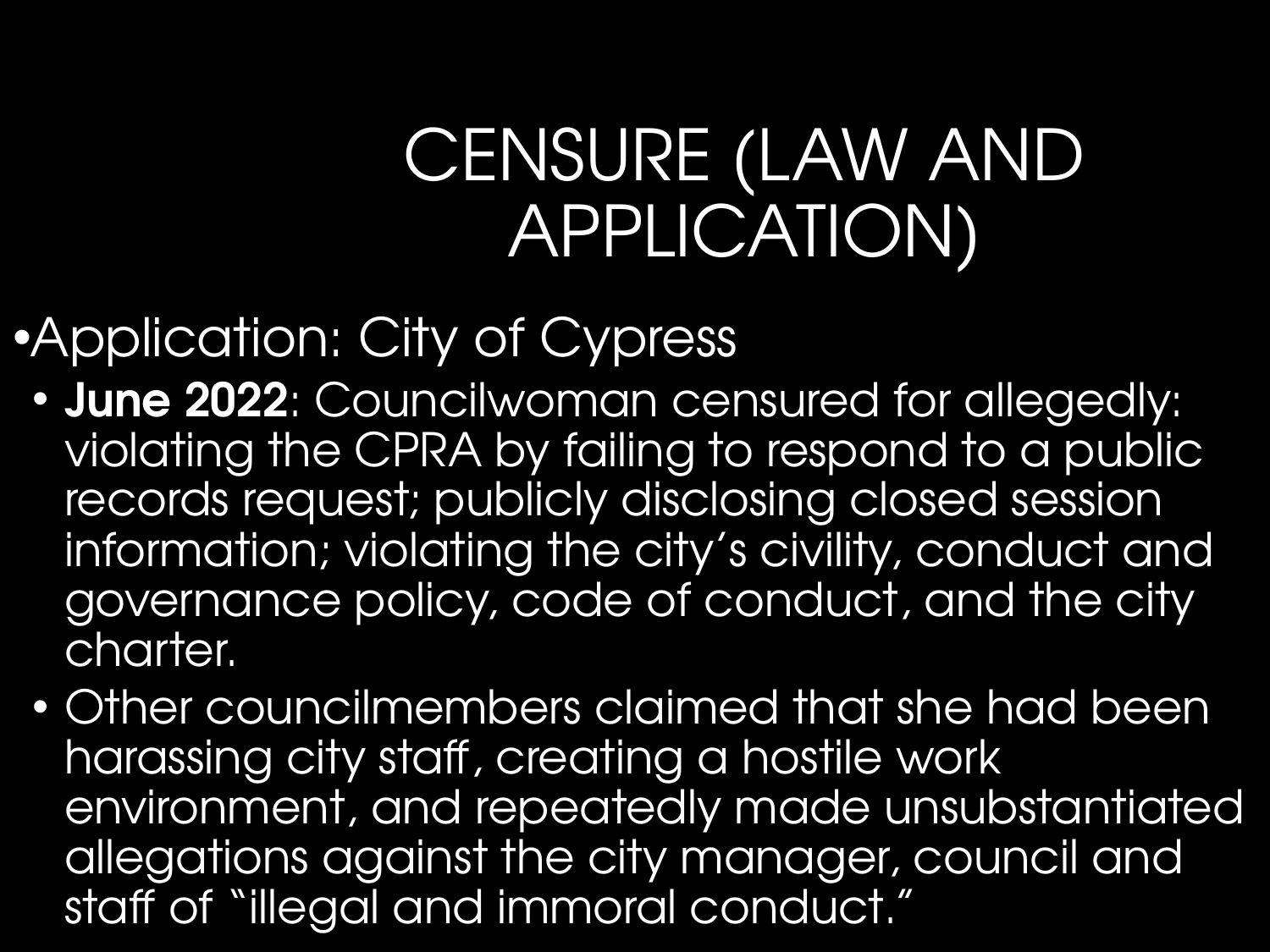

# CENSURE (Law and Application)
Application: City of Cypress
June 2022: Councilwoman censured for allegedly: violating the CPRA by failing to respond to a public records request; publicly disclosing closed session information; violating the city’s civility, conduct and governance policy, code of conduct, and the city charter.
Other councilmembers claimed that she had been harassing city staff, creating a hostile work environment, and repeatedly made unsubstantiated allegations against the city manager, council and staff of “illegal and immoral conduct.”